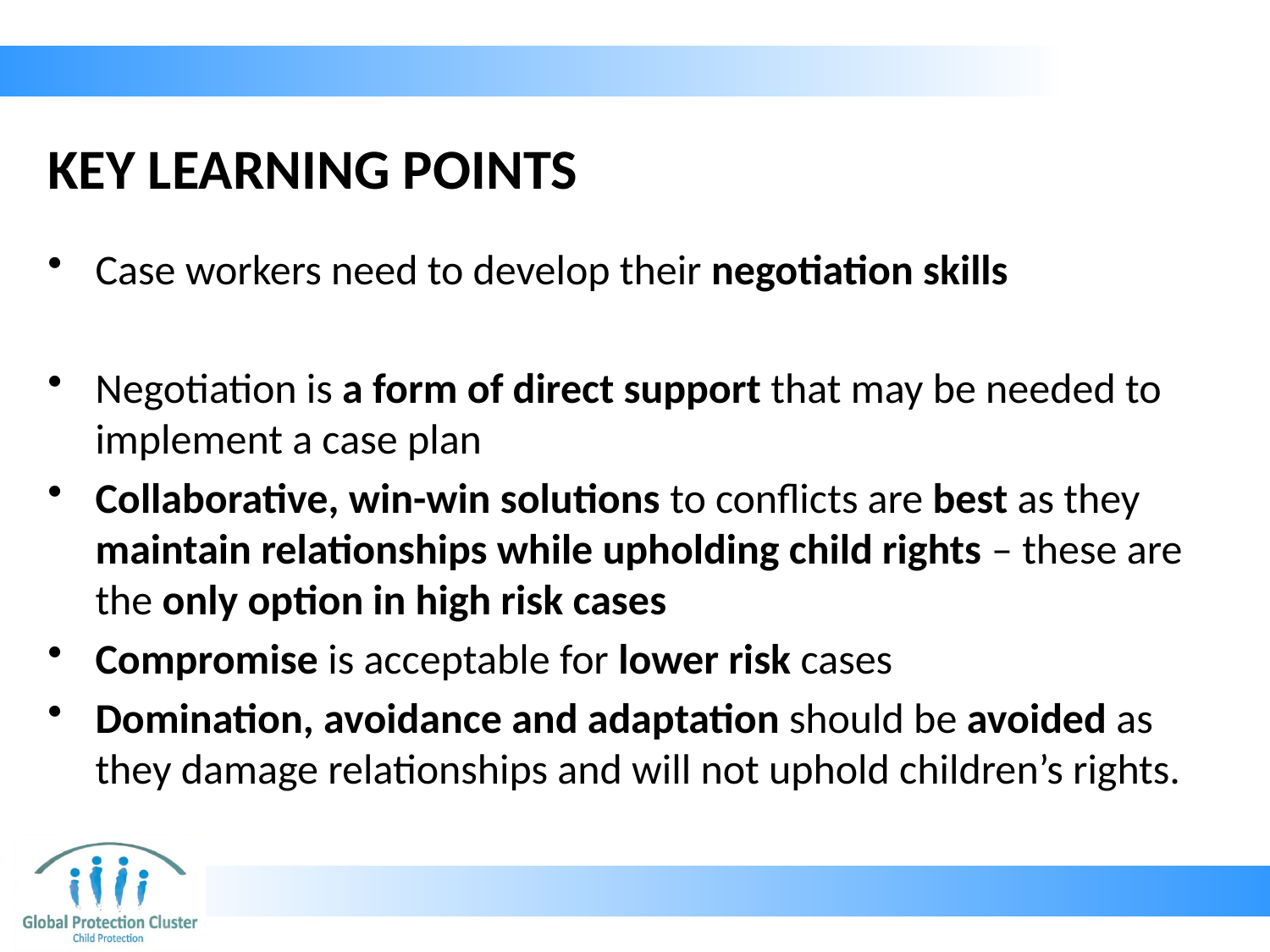

# KEY LEARNING POINTS
Case workers need to develop their negotiation skills

Negotiation is a form of direct support that may be needed to implement a case plan
Collaborative, win-win solutions to conflicts are best as they maintain relationships while upholding child rights – these are the only option in high risk cases
Compromise is acceptable for lower risk cases
Domination, avoidance and adaptation should be avoided as they damage relationships and will not uphold children’s rights.